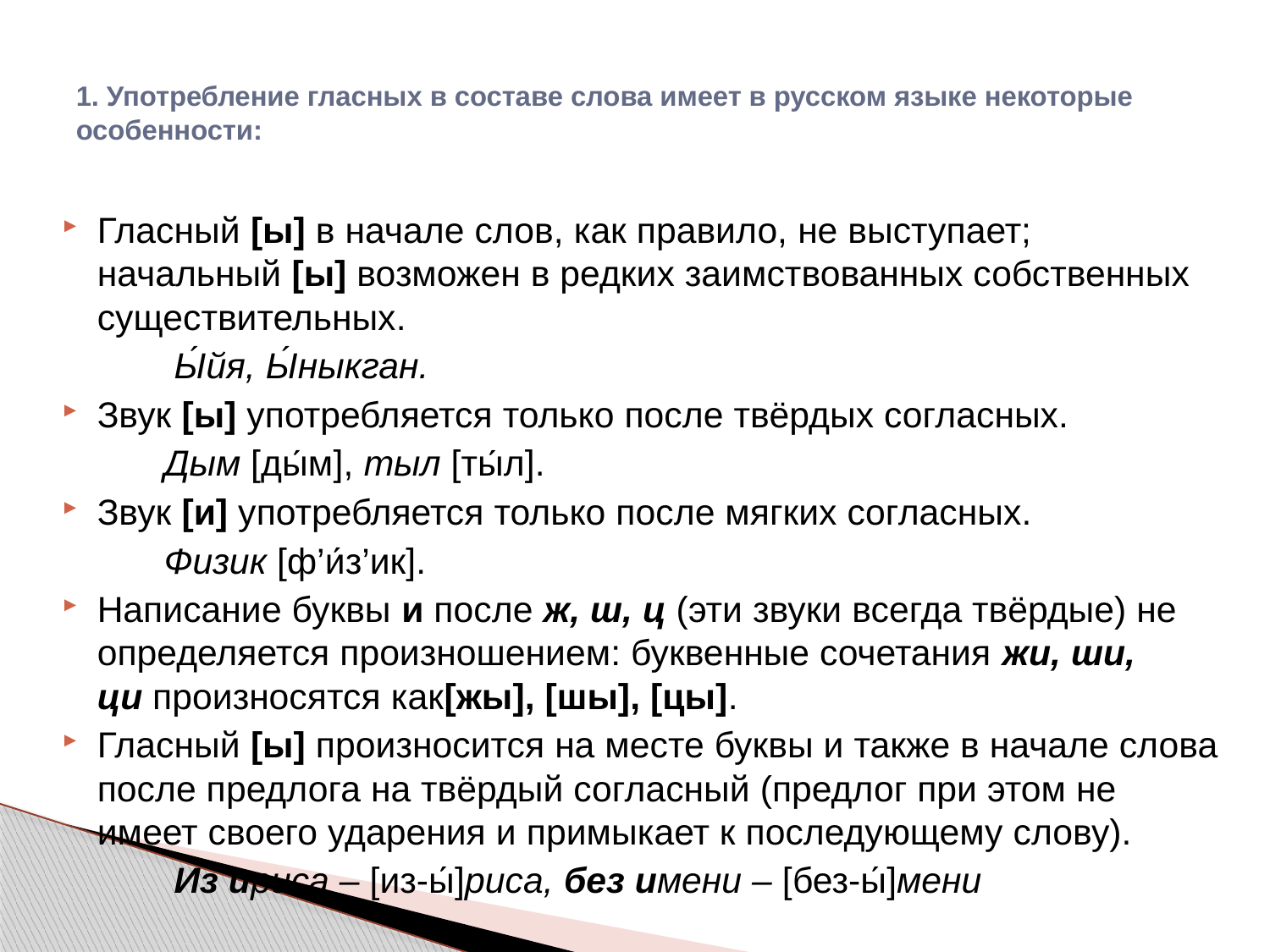

# 1. Употребление гласных в составе слова имеет в русском языке некоторые особенности:
Гласный [ы] в начале слов, как правило, не выступает; начальный [ы] возможен в редких заимствованных собственных существительных.
           Ы́йя, Ы́ныкган.
Звук [ы] употребляется только после твёрдых согласных.
          Дым [ды́м], тыл [ты́л].
Звук [и] употребляется только после мягких согласных.
          Физик [ф’и́з’ик].
Написание буквы и после ж, ш, ц (эти звуки всегда твёрдые) не определяется произношением: буквенные сочетания жи, ши, ци произносятся как[жы], [шы], [цы].
Гласный [ы] произносится на месте буквы и также в начале слова после предлога на твёрдый согласный (предлог при этом не имеет своего ударения и примыкает к последующему слову).
           Из ириса – [из-ы́]риса, без имени – [без-ы́]мени